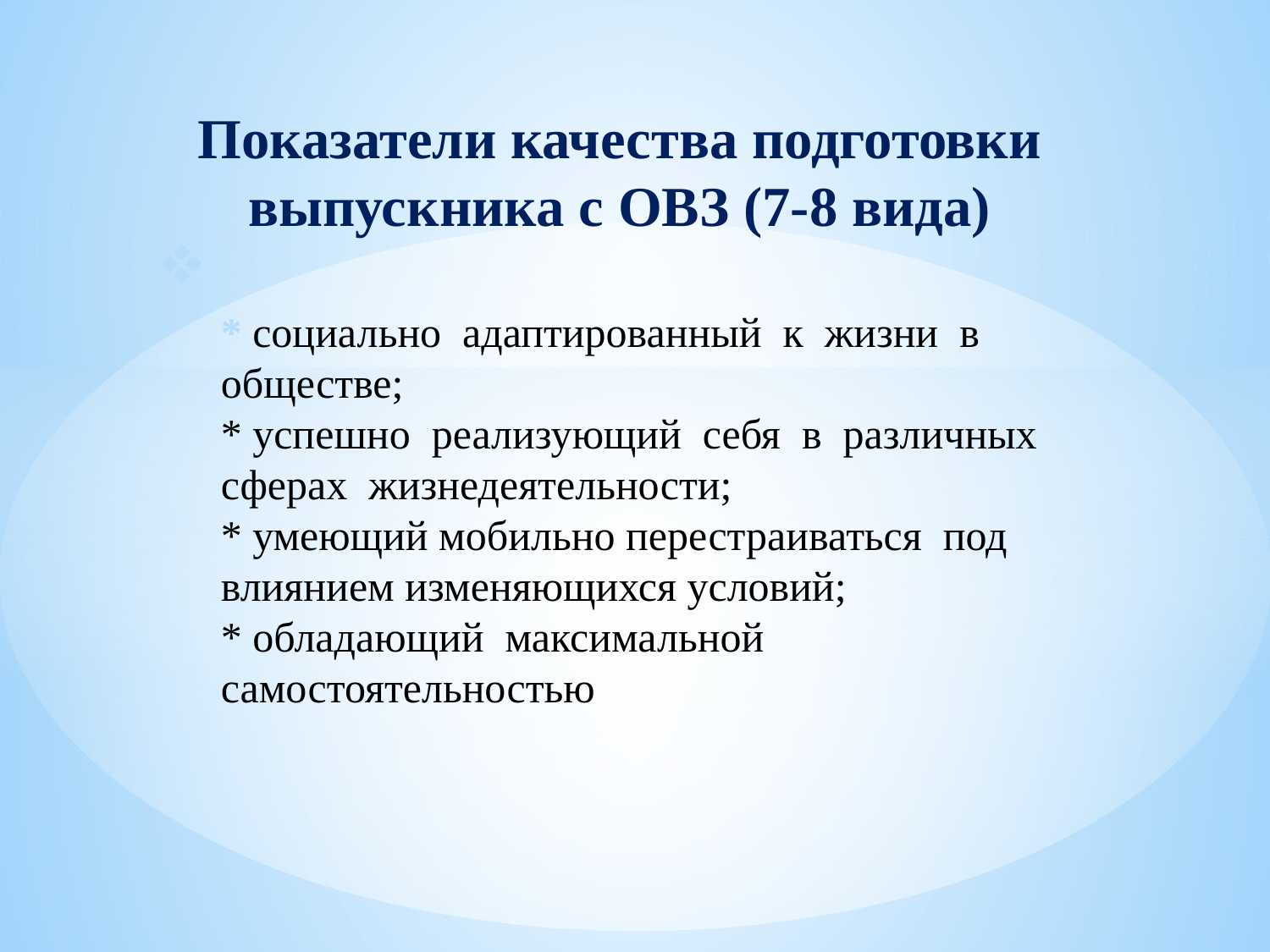

Показатели качества подготовки выпускника с ОВЗ (7-8 вида)
* социально  адаптированный  к  жизни  в обществе;
* успешно  реализующий  себя  в  различных сферах  жизнедеятельности;
* умеющий мобильно перестраиваться  под влиянием изменяющихся условий;
* обладающий  максимальной самостоятельностью